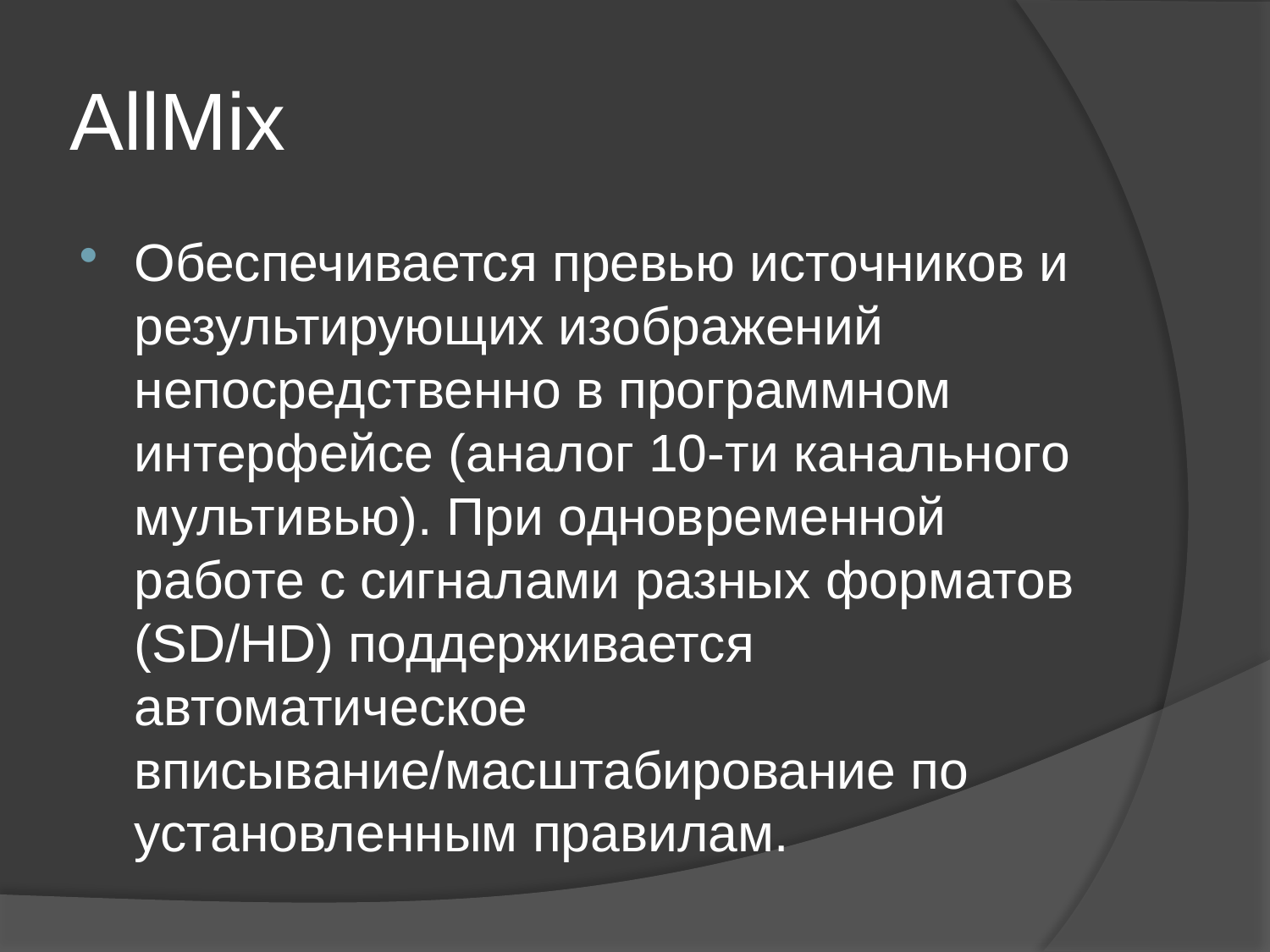

# AllMix
Обеспечивается превью источников и результирующих изображений непосредственно в программном интерфейсе (аналог 10-ти канального мультивью). При одновременной работе с сигналами разных форматов (SD/HD) поддерживается автоматическое вписывание/масштабирование по установленным правилам.